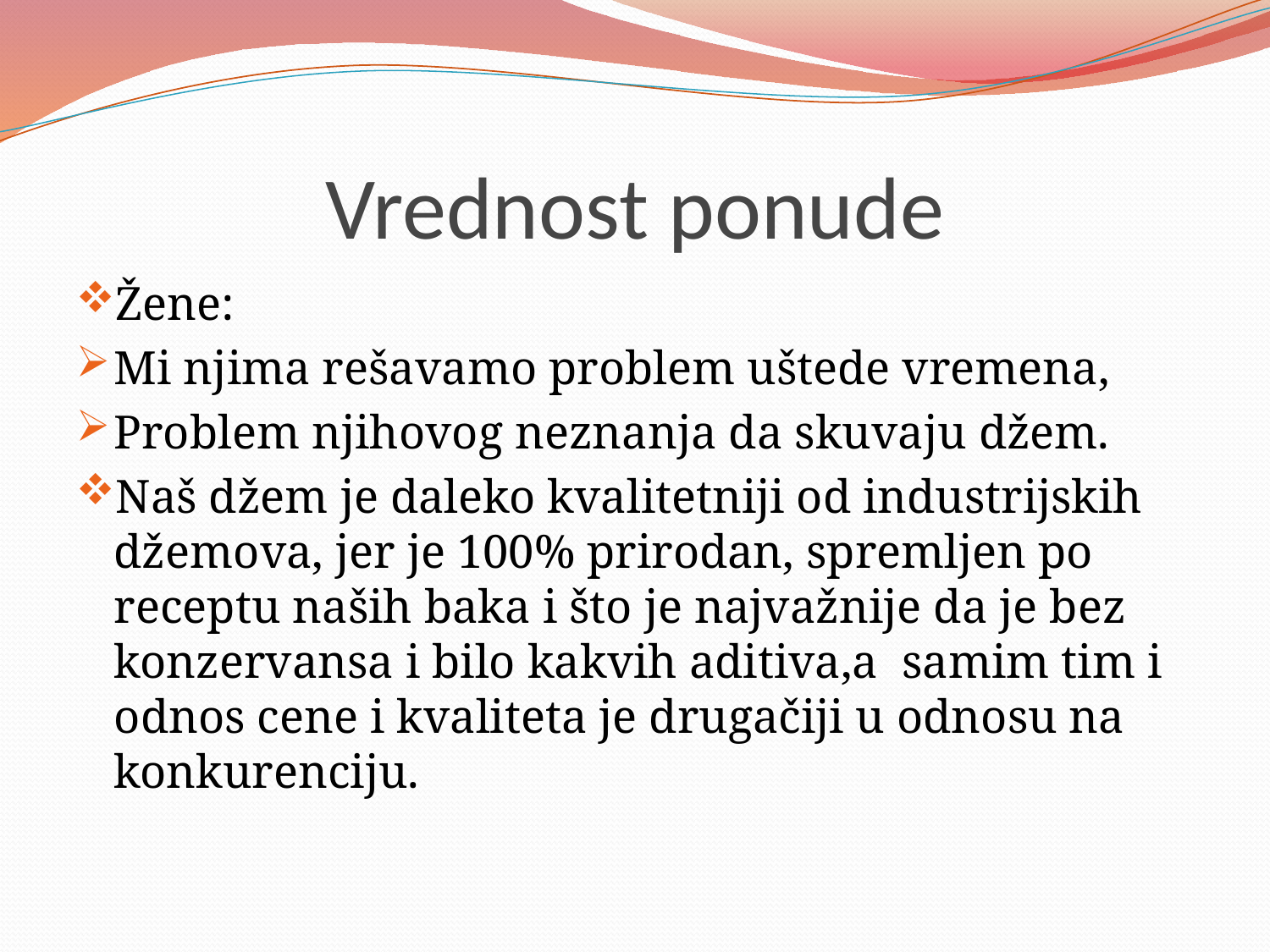

# Vrednost ponude
Žene:
Mi njima rešavamo problem uštede vremena,
Problem njihovog neznanja da skuvaju džem.
Naš džem je daleko kvalitetniji od industrijskih džemova, jer je 100% prirodan, spremljen po receptu naših baka i što je najvažnije da je bez konzervansa i bilo kakvih aditiva,a  samim tim i odnos cene i kvaliteta je drugačiji u odnosu na konkurenciju.